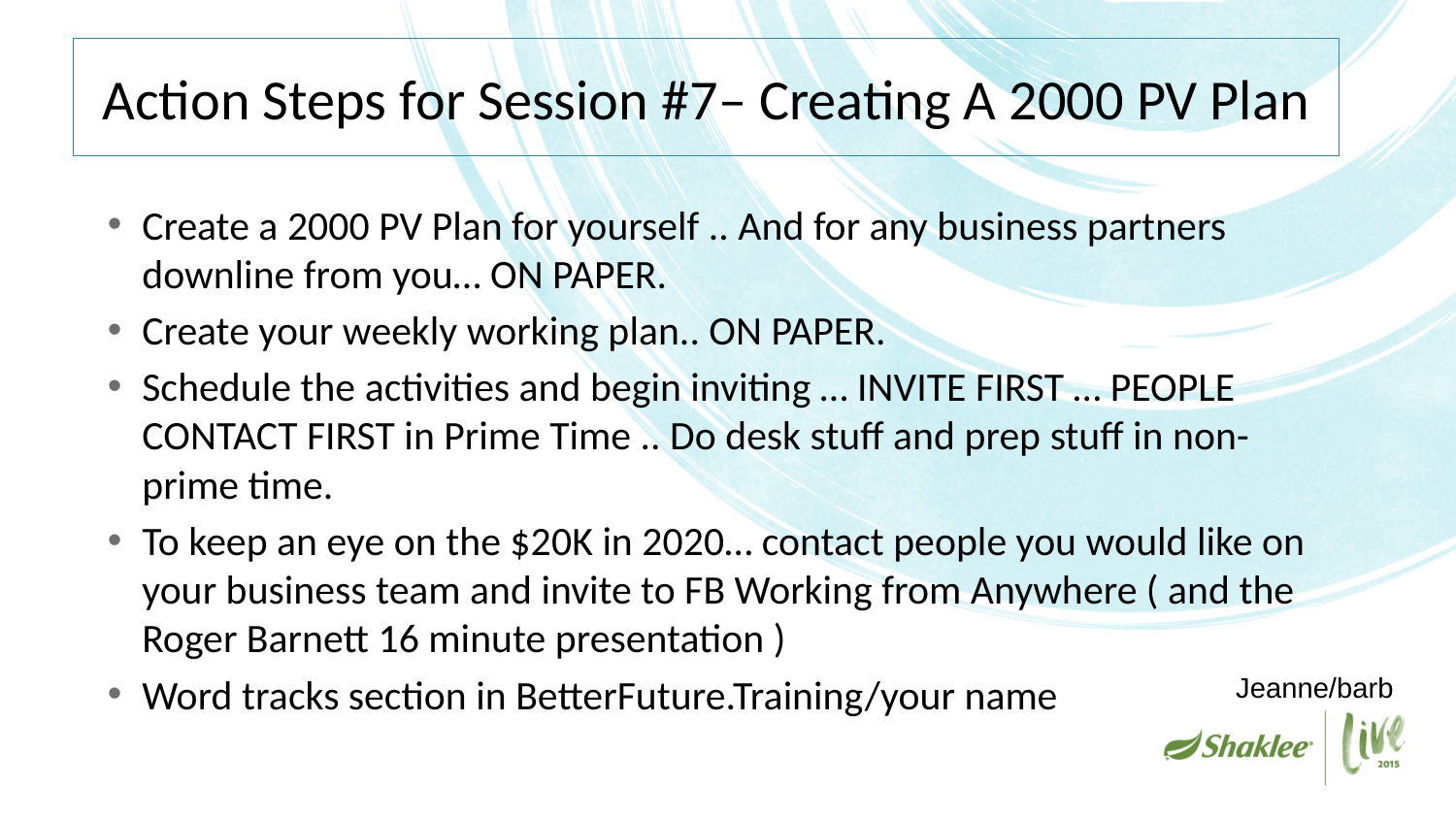

# Action Steps for Session #7– Creating A 2000 PV Plan
Create a 2000 PV Plan for yourself .. And for any business partners downline from you… ON PAPER.
Create your weekly working plan.. ON PAPER.
Schedule the activities and begin inviting … INVITE FIRST … PEOPLE CONTACT FIRST in Prime Time .. Do desk stuff and prep stuff in non-prime time.
To keep an eye on the $20K in 2020… contact people you would like on your business team and invite to FB Working from Anywhere ( and the Roger Barnett 16 minute presentation )
Word tracks section in BetterFuture.Training/your name

Jeanne/barb